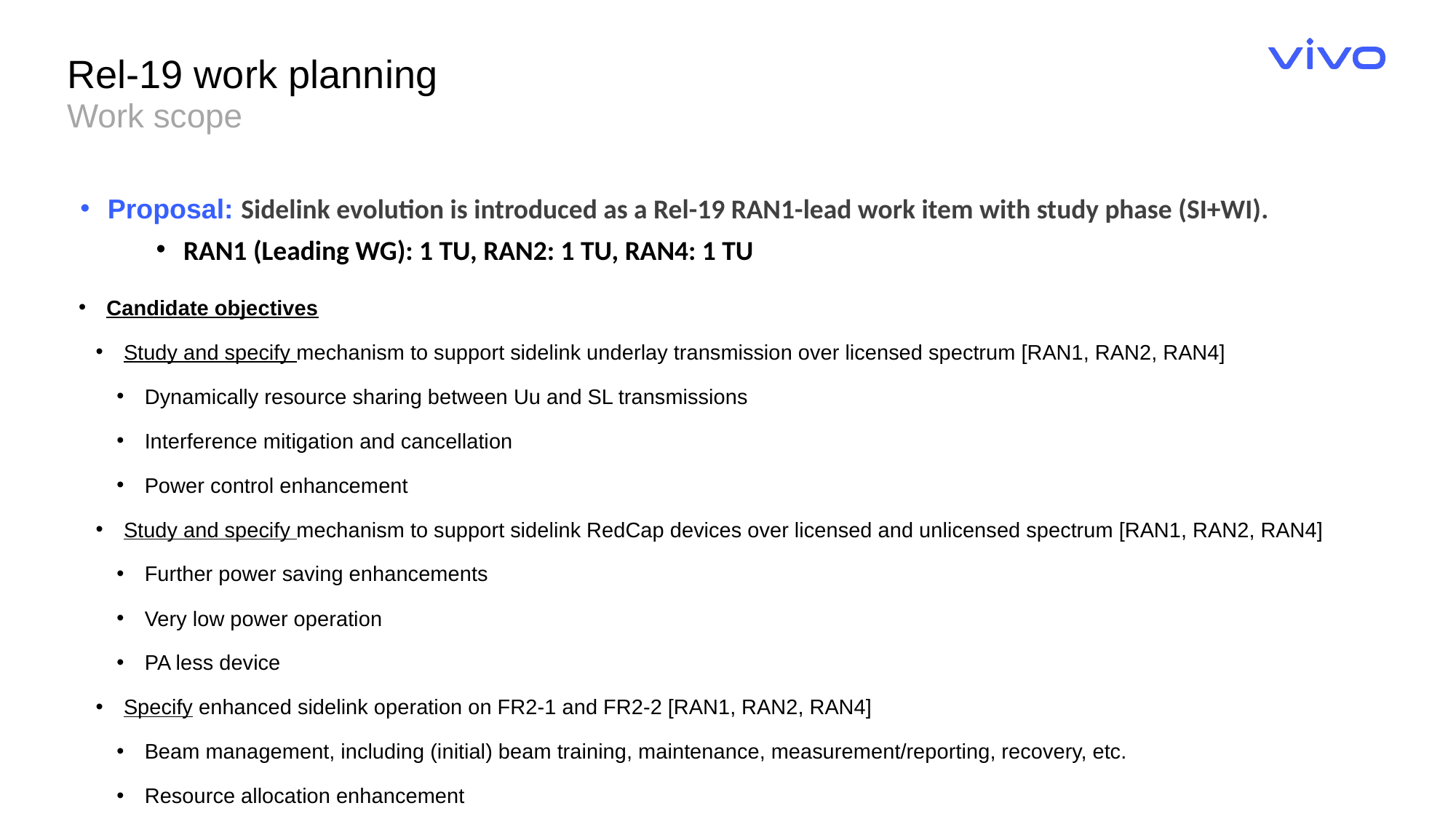

Rel-19 work planning
Work scope
Proposal: Sidelink evolution is introduced as a Rel-19 RAN1-lead work item with study phase (SI+WI).
RAN1 (Leading WG): 1 TU, RAN2: 1 TU, RAN4: 1 TU
Candidate objectives
Study and specify mechanism to support sidelink underlay transmission over licensed spectrum [RAN1, RAN2, RAN4]
Dynamically resource sharing between Uu and SL transmissions
Interference mitigation and cancellation
Power control enhancement
Study and specify mechanism to support sidelink RedCap devices over licensed and unlicensed spectrum [RAN1, RAN2, RAN4]
Further power saving enhancements
Very low power operation
PA less device
Specify enhanced sidelink operation on FR2-1 and FR2-2 [RAN1, RAN2, RAN4]
Beam management, including (initial) beam training, maintenance, measurement/reporting, recovery, etc.
Resource allocation enhancement